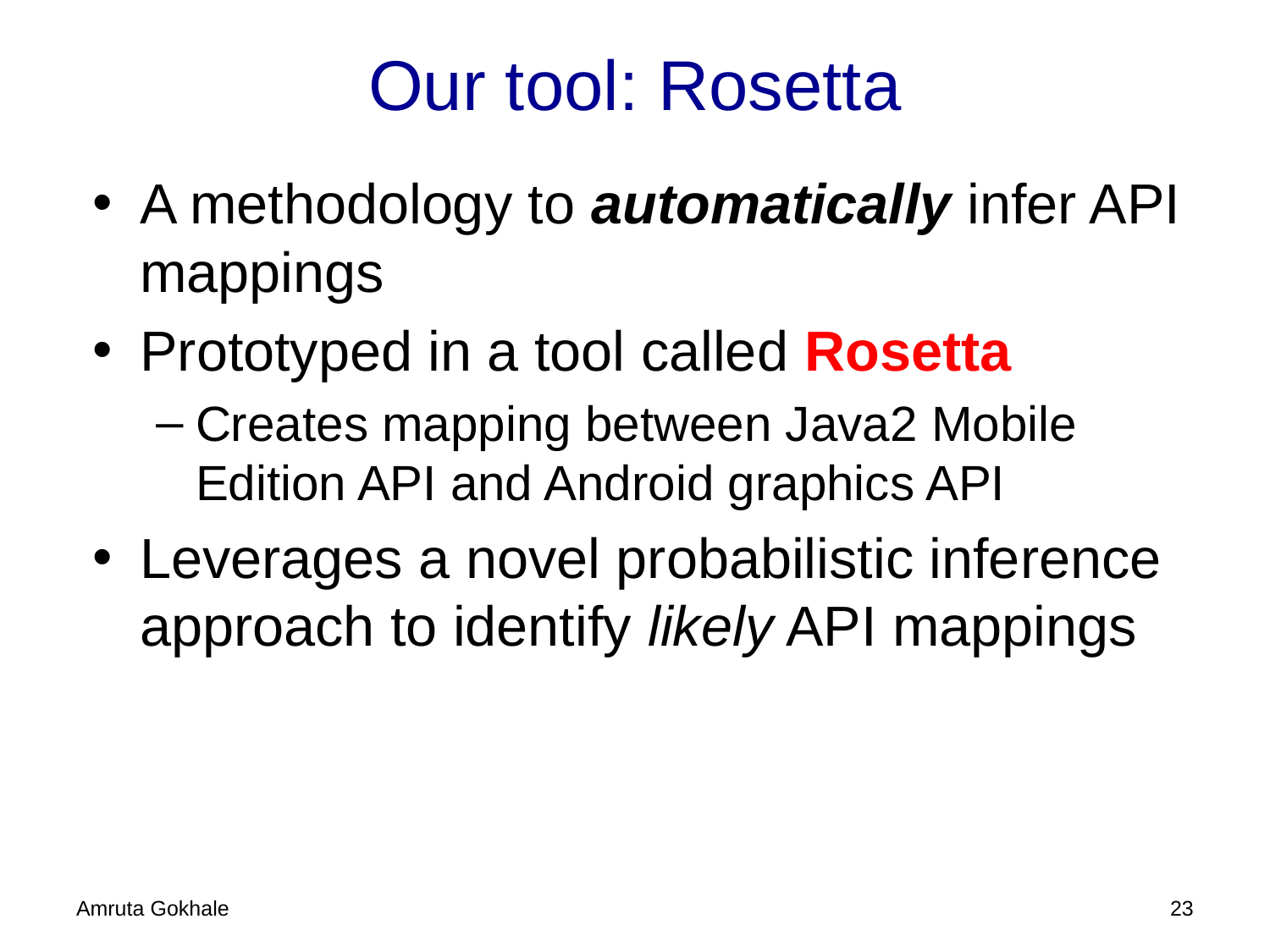

# Our tool: Rosetta
A methodology to automatically infer API mappings
Prototyped in a tool called Rosetta
Creates mapping between Java2 Mobile Edition API and Android graphics API
Leverages a novel probabilistic inference approach to identify likely API mappings

Amruta Gokhale
23